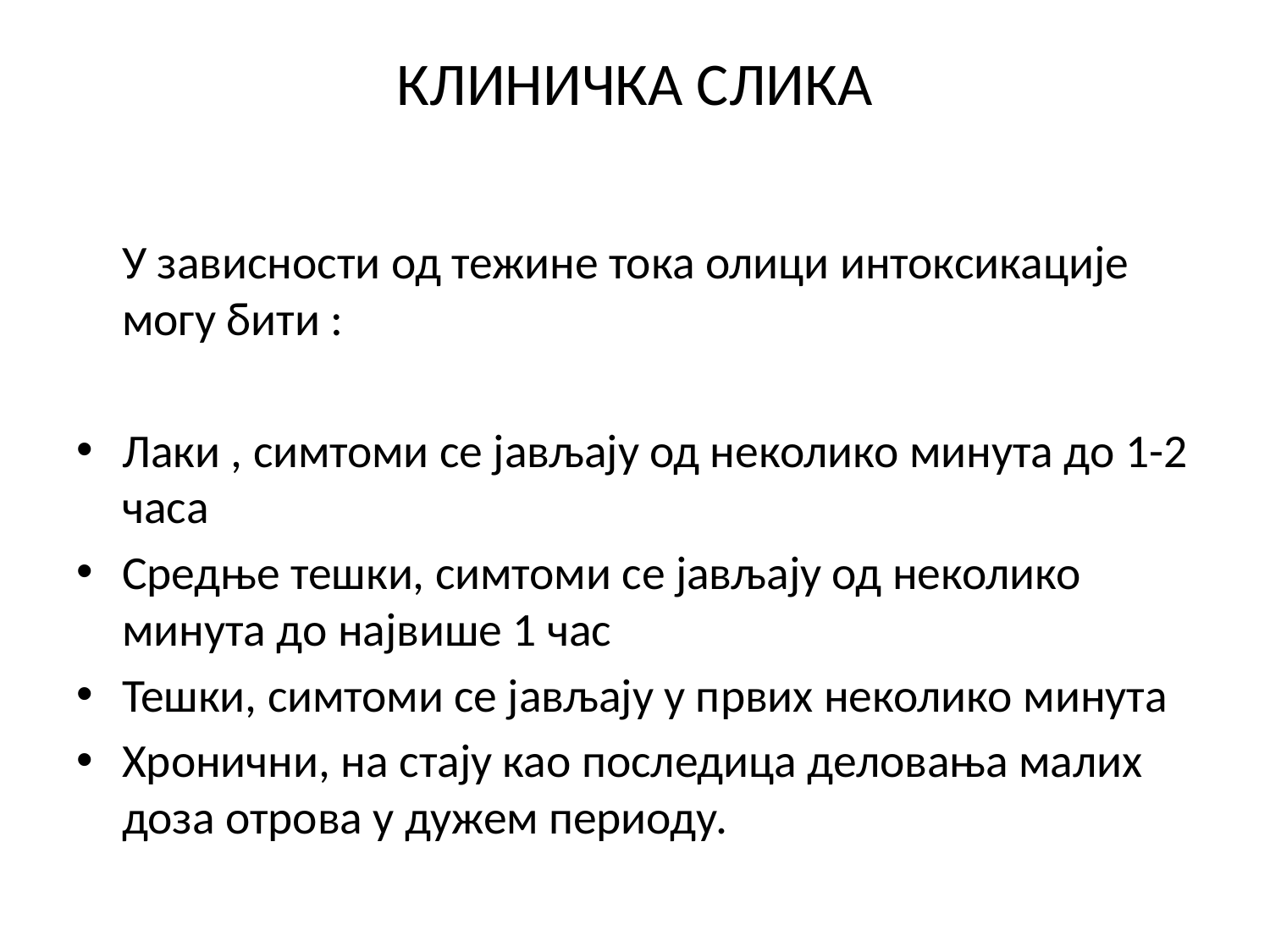

# КЛИНИЧКА СЛИКА
	У зависности од тежине тока олици интоксикације могу бити :

Лаки , симтоми се јављају од неколико минута до 1-2 часа
Средње тешки, симтоми се јављају од неколико минута до највише 1 час
Тешки, симтоми се јављају у првих неколико минута
Хронични, на стају као последица деловања малих доза отрова у дужем периоду.